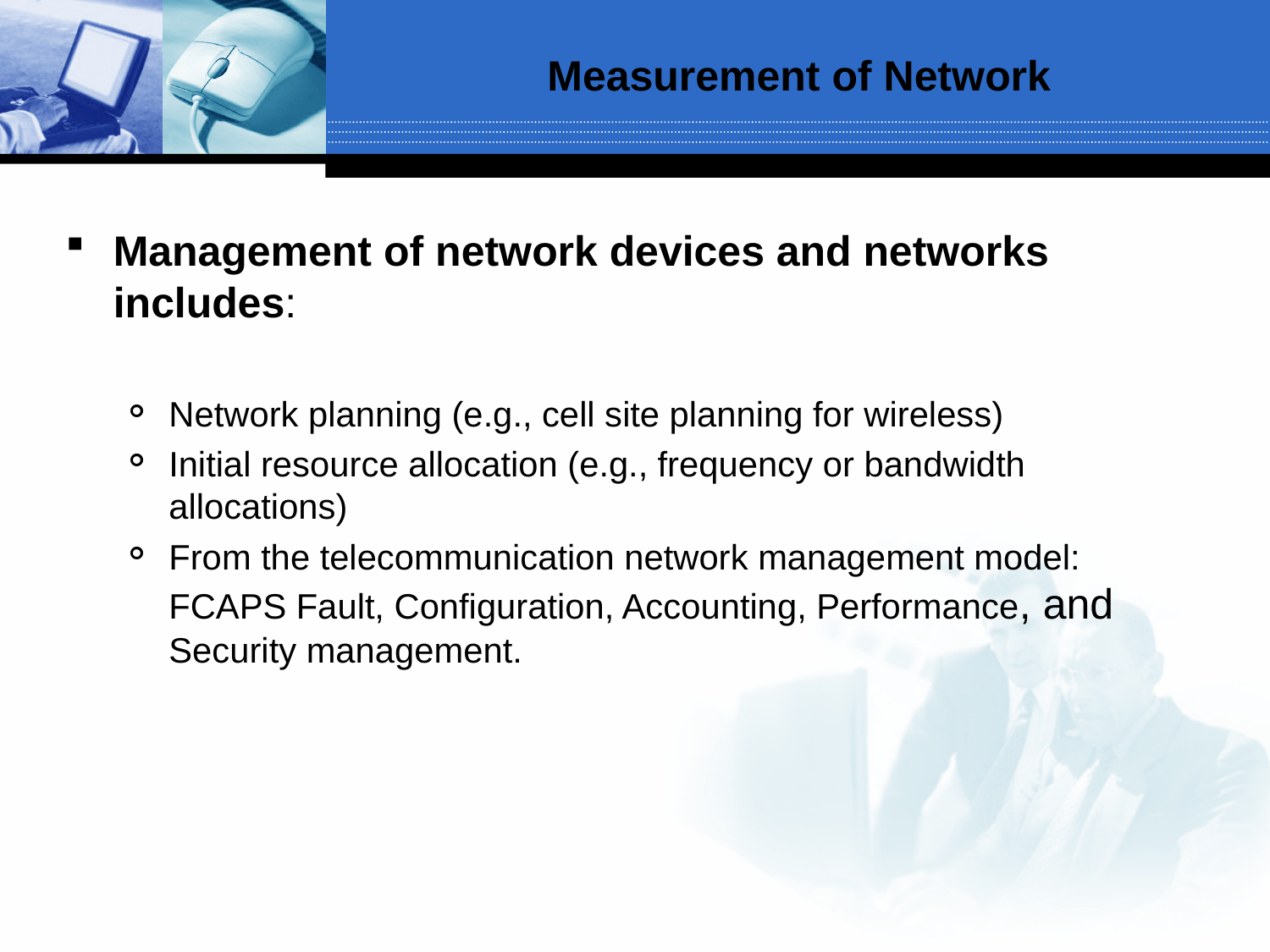

Measurement of Network
Management of network devices and networks includes:

Network planning (e.g., cell site planning for wireless)
Initial resource allocation (e.g., frequency or bandwidth allocations)
From the telecommunication network management model:  FCAPS Fault, Configuration, Accounting, Performance, and Security management.